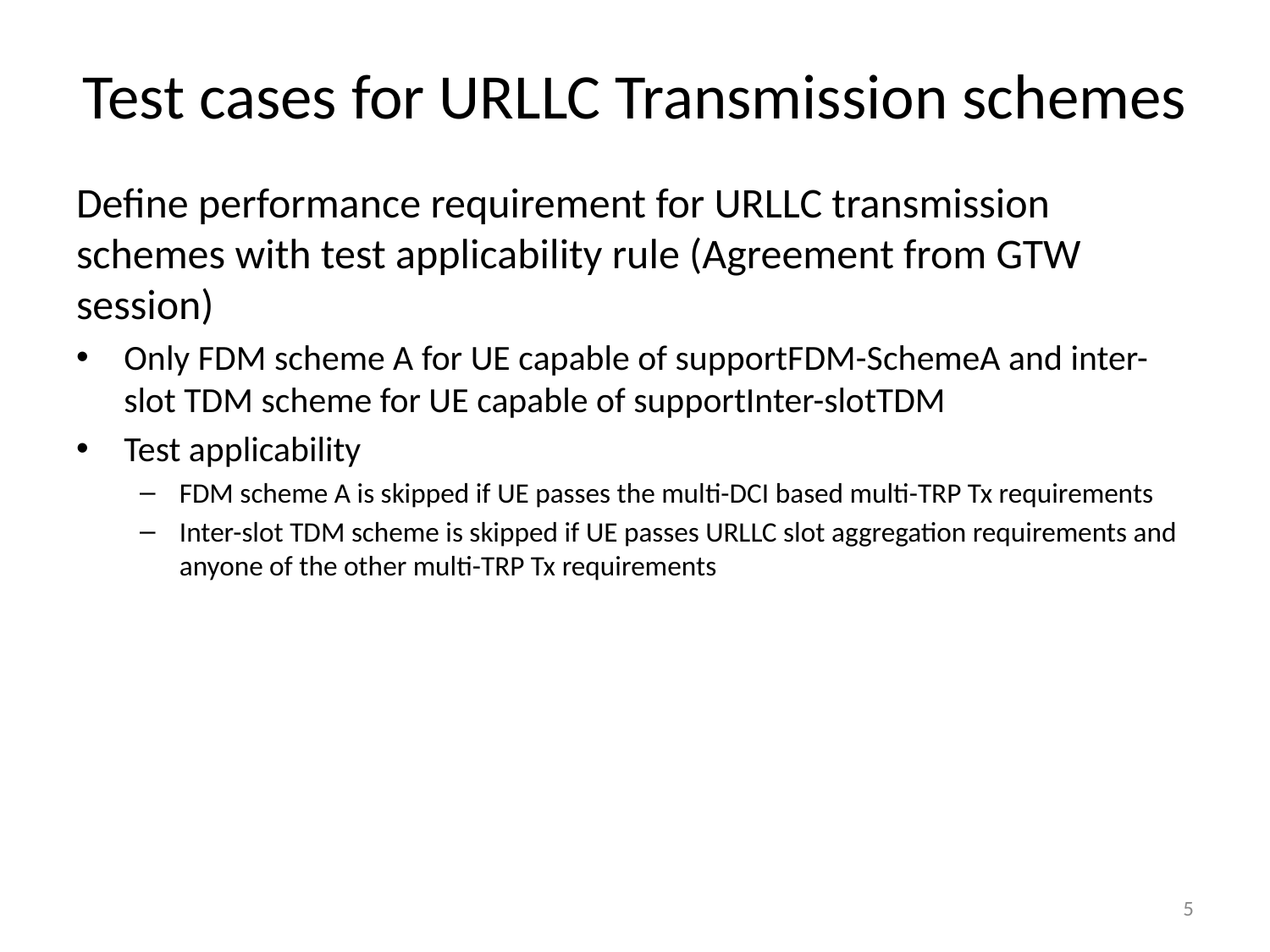

# Test cases for URLLC Transmission schemes
Define performance requirement for URLLC transmission schemes with test applicability rule (Agreement from GTW session)
Only FDM scheme A for UE capable of supportFDM-SchemeA and inter-slot TDM scheme for UE capable of supportInter-slotTDM
Test applicability
FDM scheme A is skipped if UE passes the multi-DCI based multi-TRP Tx requirements
Inter-slot TDM scheme is skipped if UE passes URLLC slot aggregation requirements and anyone of the other multi-TRP Tx requirements

5